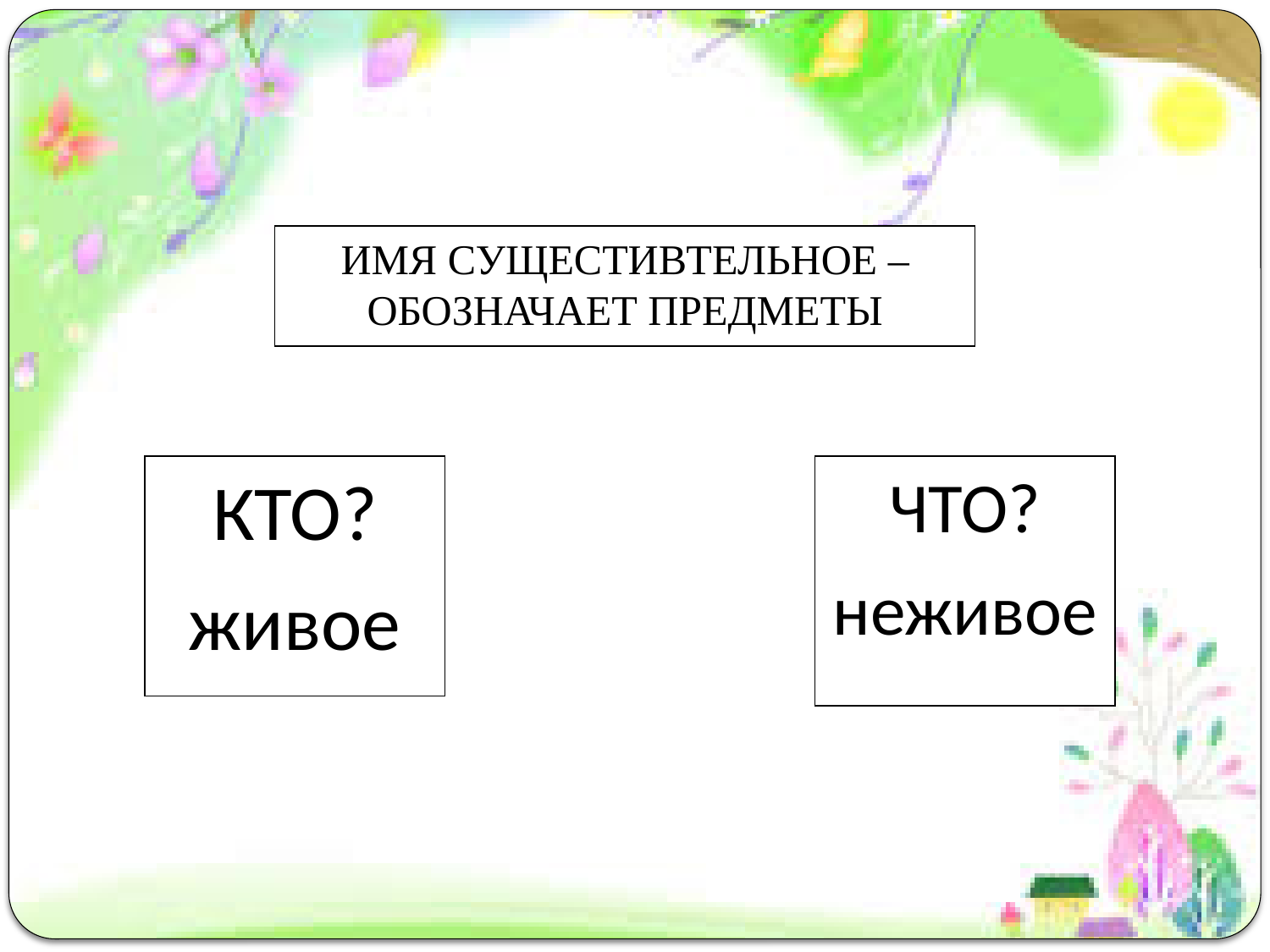

ИМЯ СУЩЕСТИВТЕЛЬНОЕ – ОБОЗНАЧАЕТ ПРЕДМЕТЫ
КТО?
живое

ЧТО?
неживое